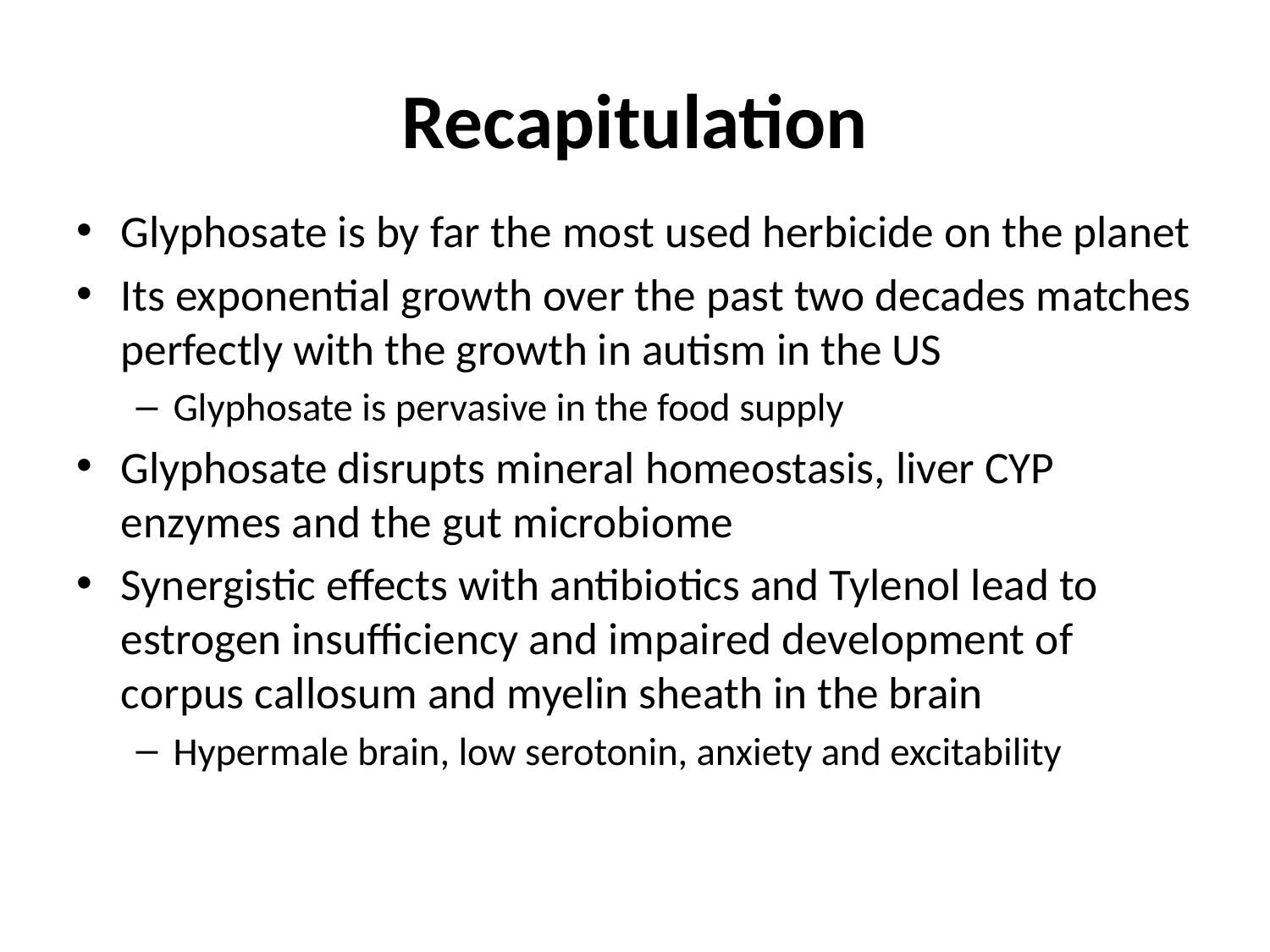

# Recapitulation
Glyphosate is by far the most used herbicide on the planet
Its exponential growth over the past two decades matches perfectly with the growth in autism in the US
Glyphosate is pervasive in the food supply
Glyphosate disrupts mineral homeostasis, liver CYP enzymes and the gut microbiome
Synergistic effects with antibiotics and Tylenol lead to estrogen insufficiency and impaired development of corpus callosum and myelin sheath in the brain
Hypermale brain, low serotonin, anxiety and excitability